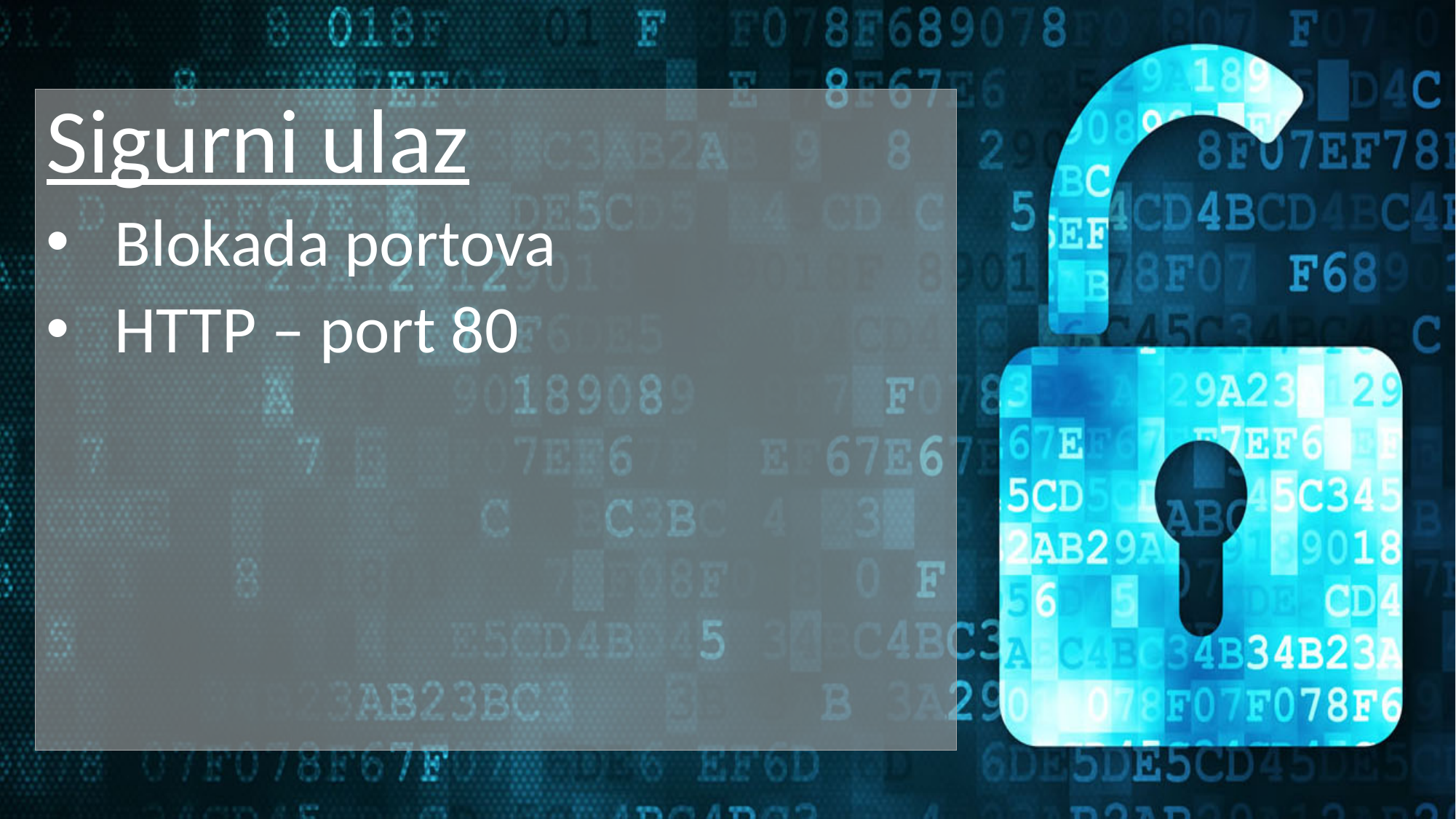

Sigurni ulaz
Blokada portova
HTTP – port 80